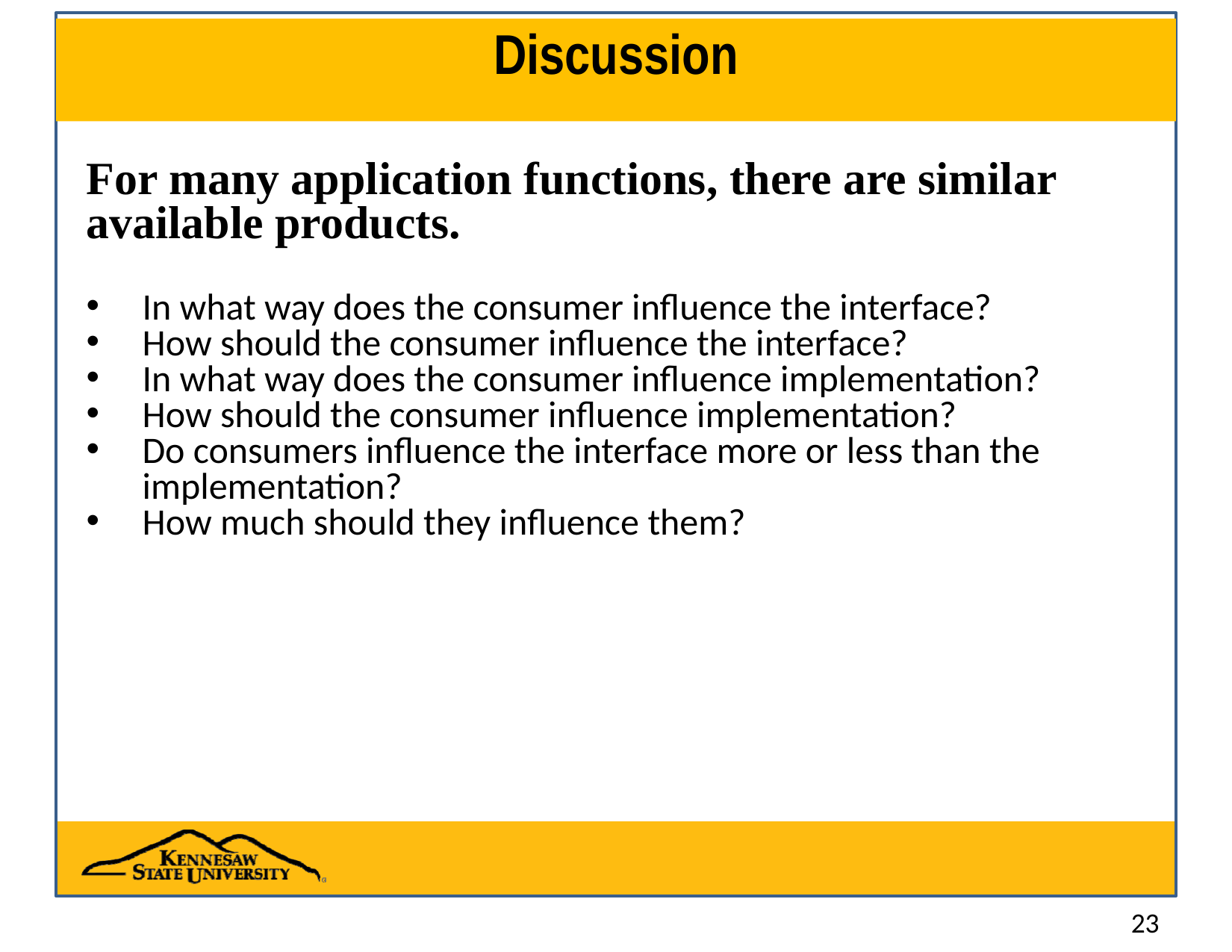

# Discussion
For many application functions, there are similar available products.

In what way does the consumer influence the interface?
How should the consumer influence the interface?
In what way does the consumer influence implementation?
How should the consumer influence implementation?
Do consumers influence the interface more or less than the implementation?
How much should they influence them?